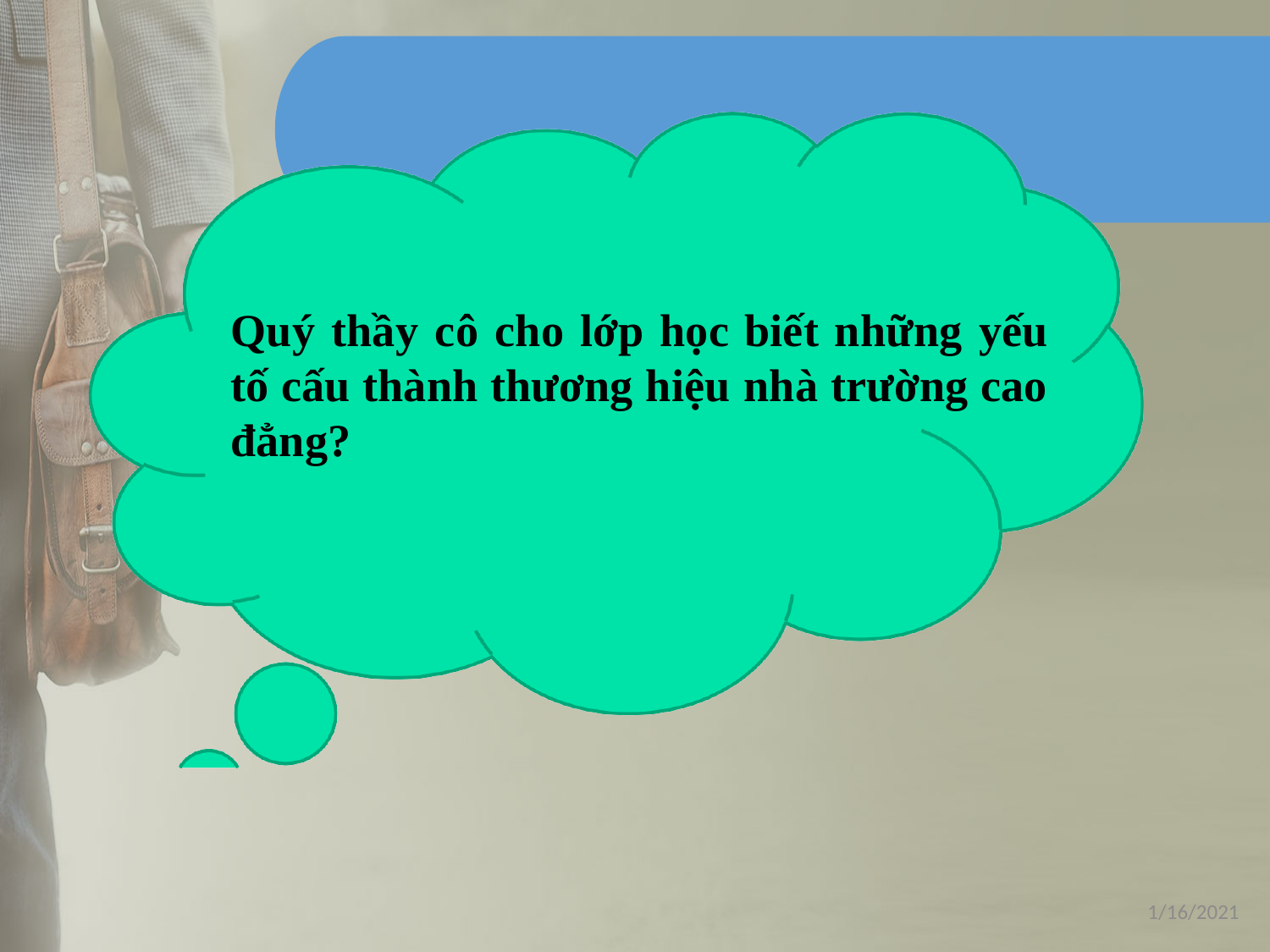

Quý thầy cô cho lớp học biết những yếu tố cấu thành thương hiệu nhà trường cao đẳng?
1/16/2021